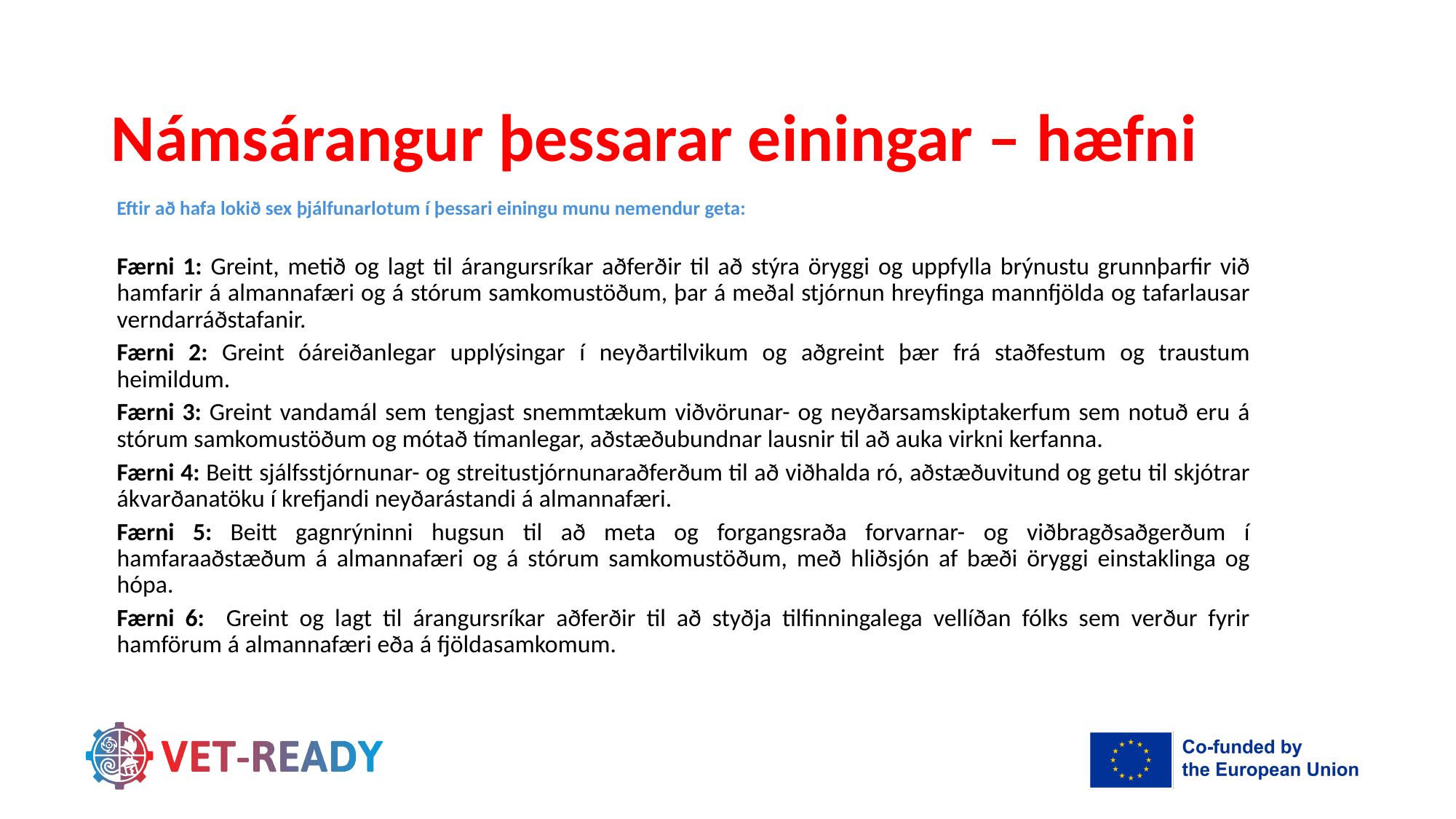

# Námsárangur þessarar einingar – hæfni
Eftir að hafa lokið sex þjálfunarlotum í þessari einingu munu nemendur geta:

Færni 1: Greint, metið og lagt til árangursríkar aðferðir til að stýra öryggi og uppfylla brýnustu grunnþarfir við hamfarir á almannafæri og á stórum samkomustöðum, þar á meðal stjórnun hreyfinga mannfjölda og tafarlausar verndarráðstafanir.
Færni 2: Greint óáreiðanlegar upplýsingar í neyðartilvikum og aðgreint þær frá staðfestum og traustum heimildum.
Færni 3: Greint vandamál sem tengjast snemmtækum viðvörunar- og neyðarsamskiptakerfum sem notuð eru á stórum samkomustöðum og mótað tímanlegar, aðstæðubundnar lausnir til að auka virkni kerfanna.
Færni 4: Beitt sjálfsstjórnunar- og streitustjórnunaraðferðum til að viðhalda ró, aðstæðuvitund og getu til skjótrar ákvarðanatöku í krefjandi neyðarástandi á almannafæri.
Færni 5: Beitt gagnrýninni hugsun til að meta og forgangsraða forvarnar- og viðbragðsaðgerðum í hamfaraaðstæðum á almannafæri og á stórum samkomustöðum, með hliðsjón af bæði öryggi einstaklinga og hópa.
Færni 6:  Greint og lagt til árangursríkar aðferðir til að styðja tilfinningalega vellíðan fólks sem verður fyrir hamförum á almannafæri eða á fjöldasamkomum.